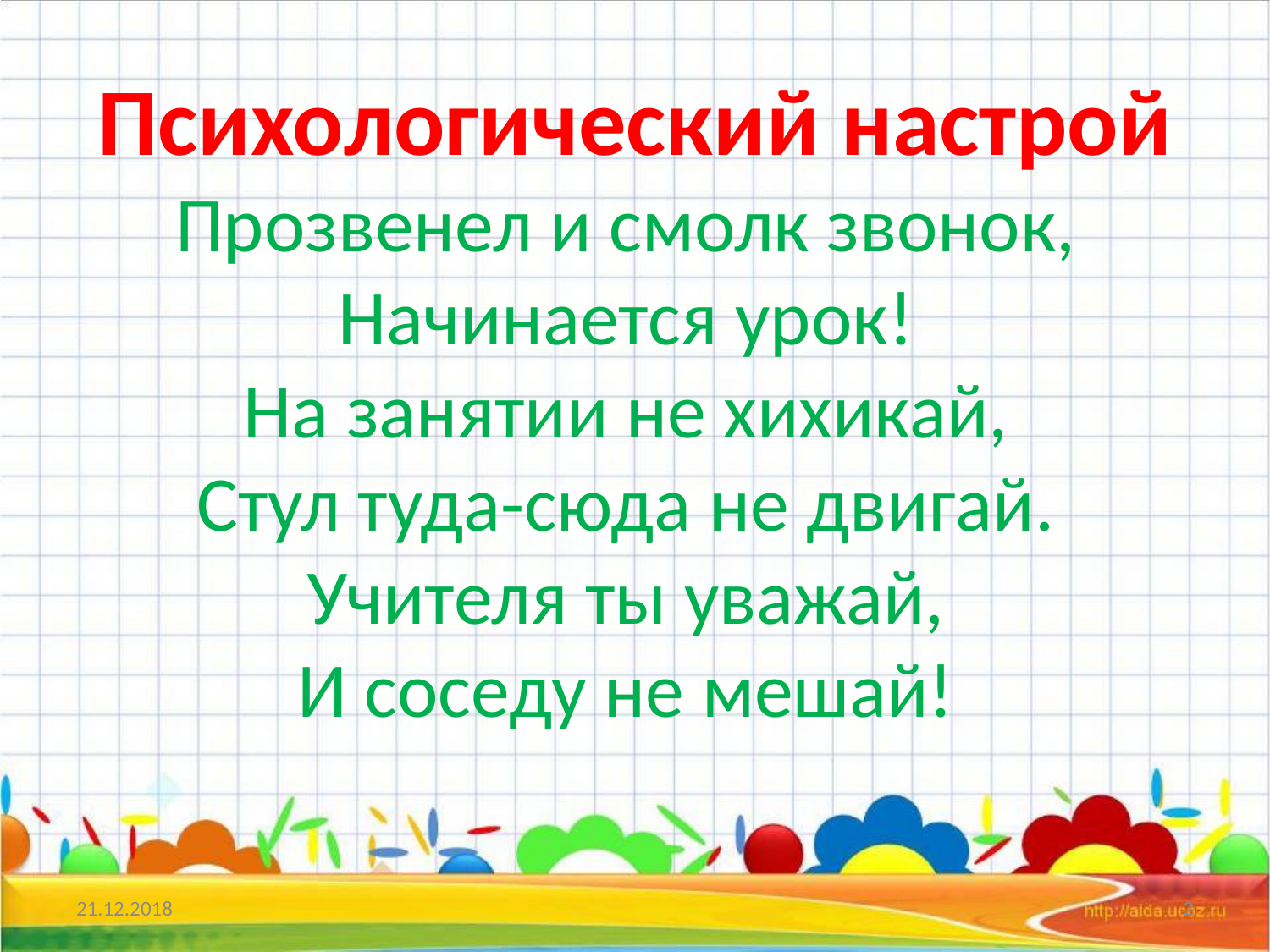

# Психологический настрой Прозвенел и смолк звонок,  Начинается урок!  На занятии не хихикай,  Стул туда-сюда не двигай.  Учителя ты уважай, И соседу не мешай!

21.12.2018
2